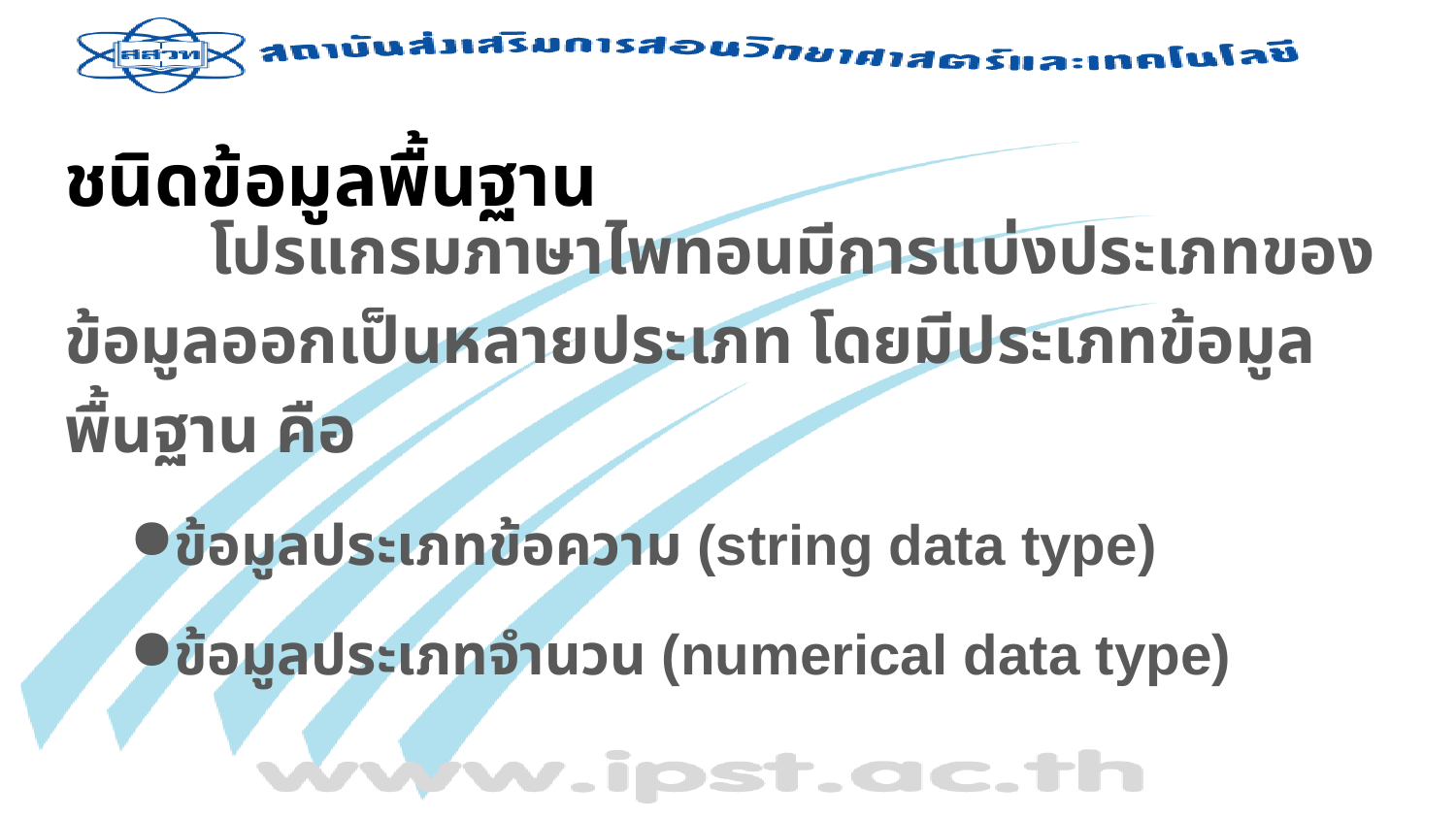

# ชนิดข้อมูลพื้นฐาน
	โปรแกรมภาษาไพทอนมีการแบ่งประเภทของข้อมูลออกเป็นหลายประเภท โดยมีประเภทข้อมูลพื้นฐาน คือ
ข้อมูลประเภทข้อความ (string data type)
ข้อมูลประเภทจำนวน (numerical data type)